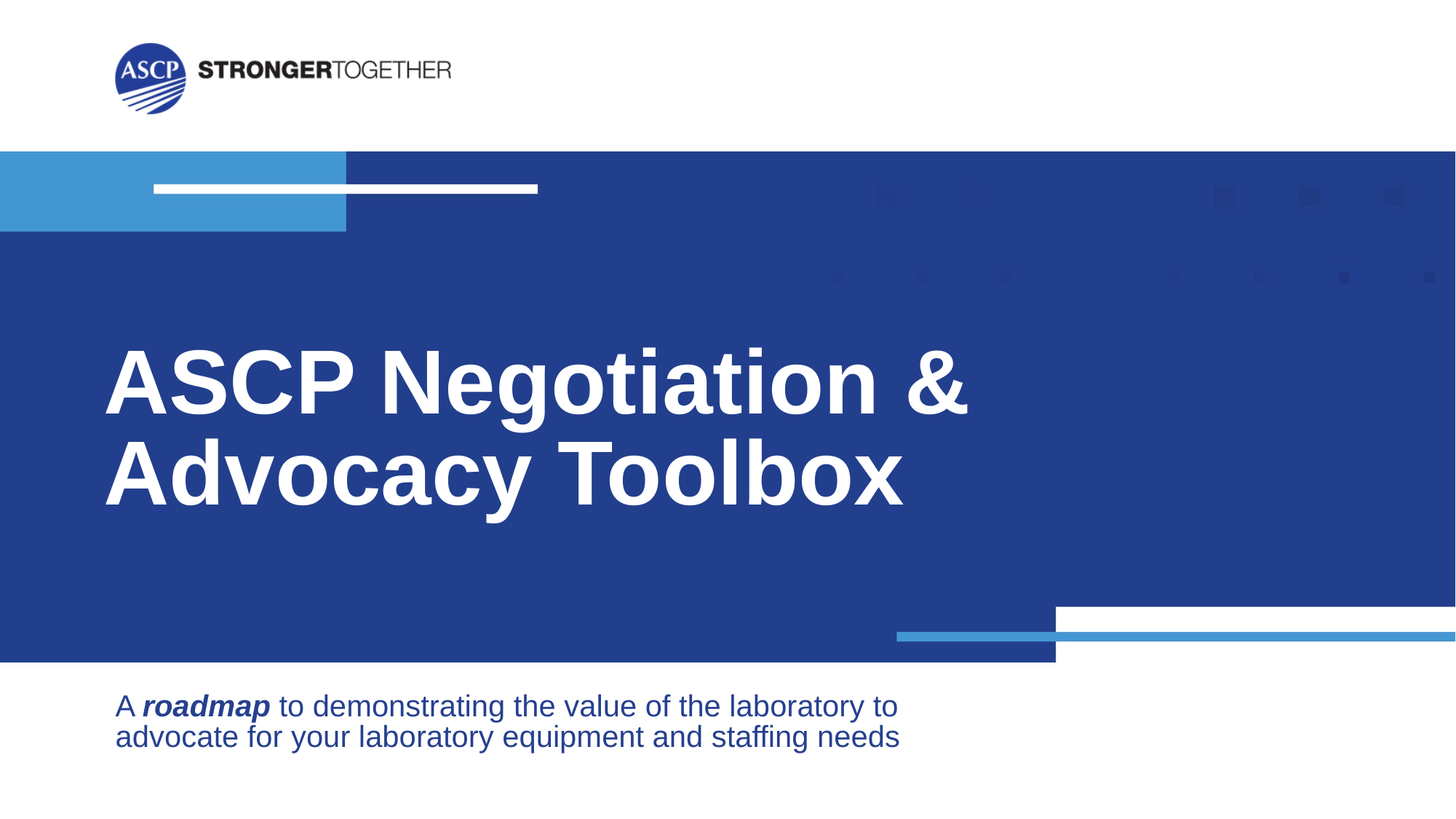

# ASCP Negotiation & Advocacy Toolbox
A roadmap to demonstrating the value of the laboratory to advocate for your laboratory equipment and staffing needs